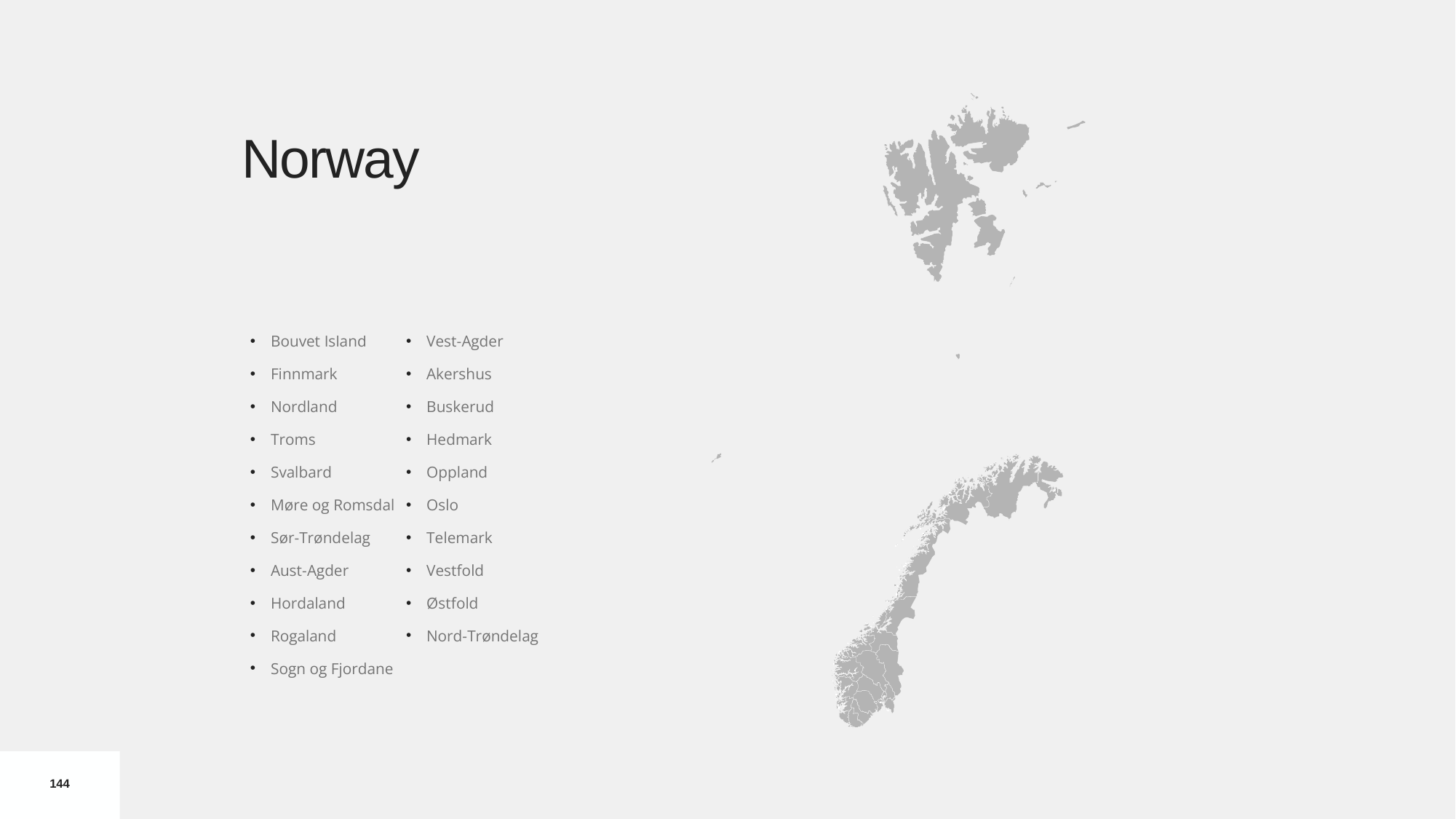

# Norway
Bouvet Island
Finnmark
Nordland
Troms
Svalbard
Møre og Romsdal
Sør-Trøndelag
Aust-Agder
Hordaland
Rogaland
Sogn og Fjordane
Vest-Agder
Akershus
Buskerud
Hedmark
Oppland
Oslo
Telemark
Vestfold
Østfold
Nord-Trøndelag